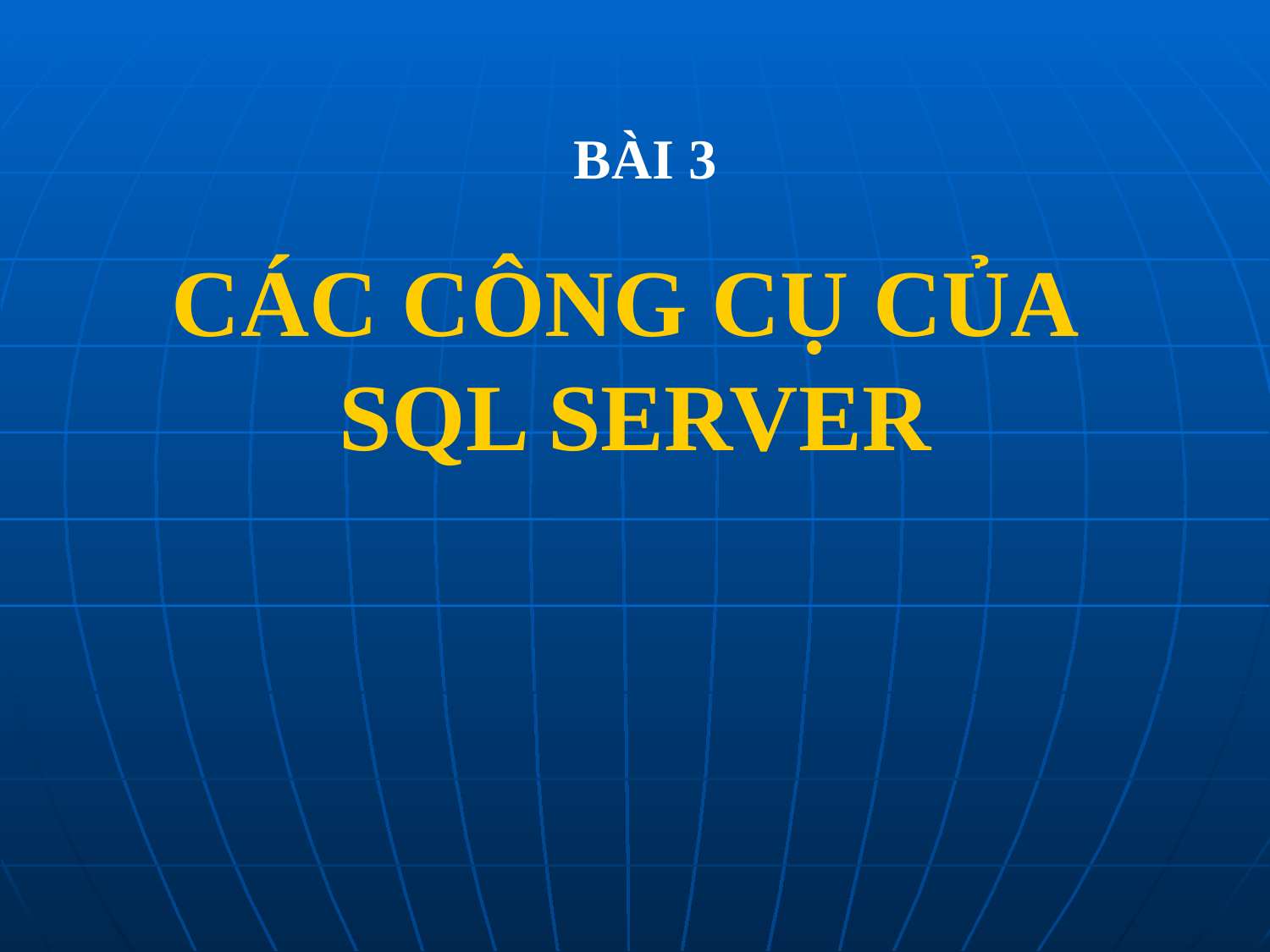

BÀI 3
# CÁC CÔNG CỤ CỦA SQL SERVER